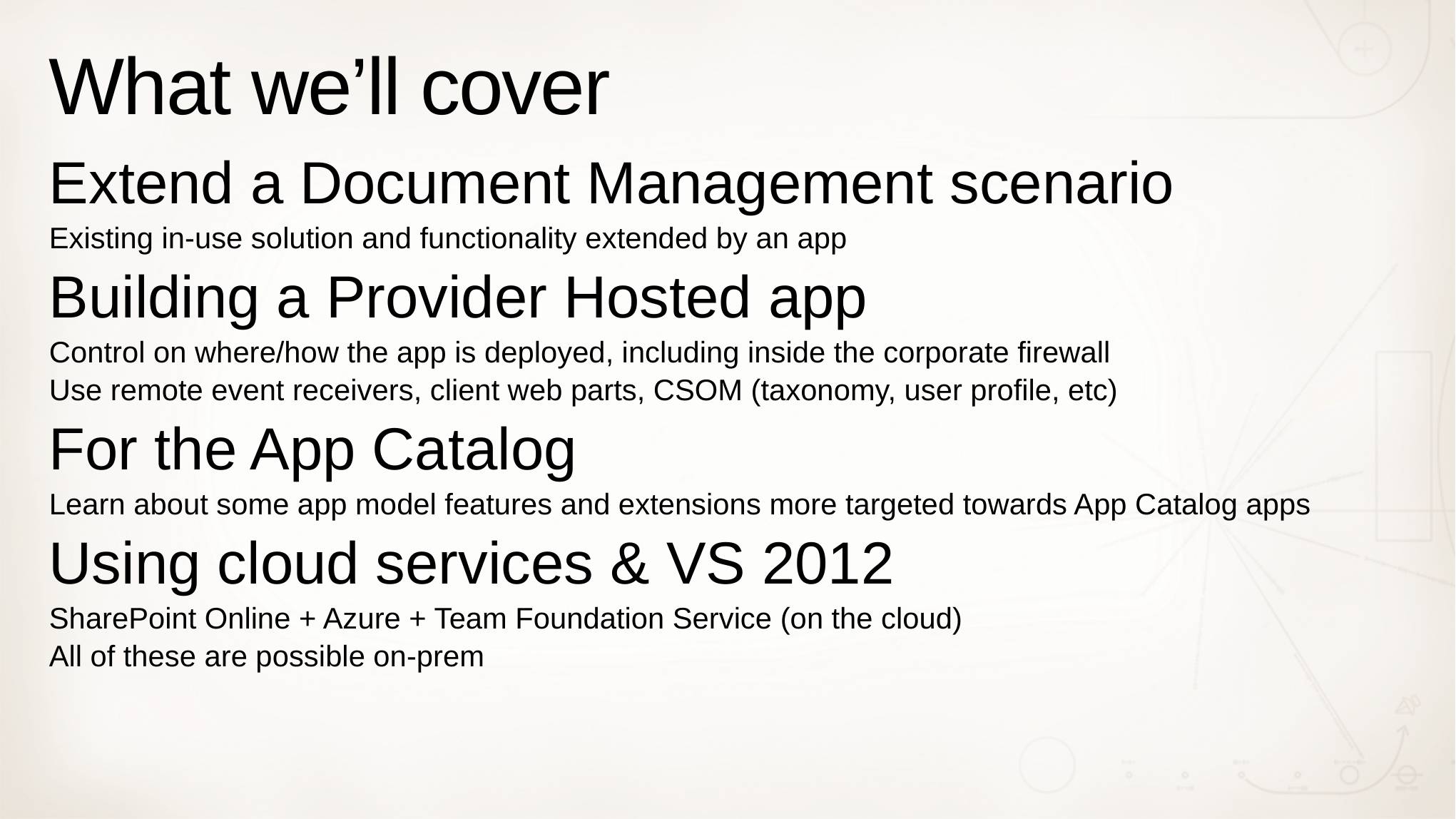

# What we’ll cover
Extend a Document Management scenario
Existing in-use solution and functionality extended by an app
Building a Provider Hosted app
Control on where/how the app is deployed, including inside the corporate firewall
Use remote event receivers, client web parts, CSOM (taxonomy, user profile, etc)
For the App Catalog
Learn about some app model features and extensions more targeted towards App Catalog apps
Using cloud services & VS 2012
SharePoint Online + Azure + Team Foundation Service (on the cloud)
All of these are possible on-prem